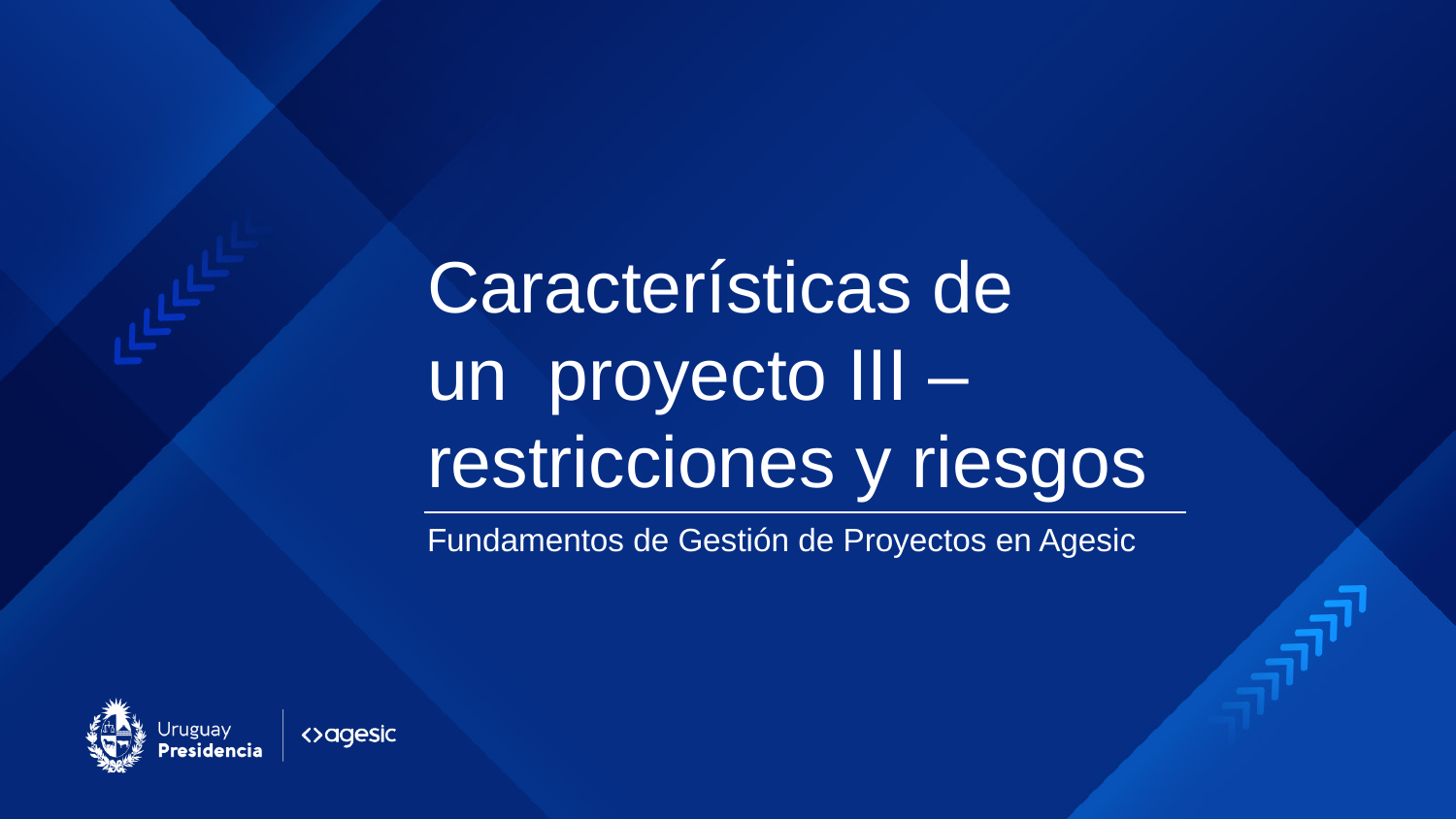

Características de
un  proyecto III – restricciones y riesgos
Fundamentos de Gestión de Proyectos en Agesic